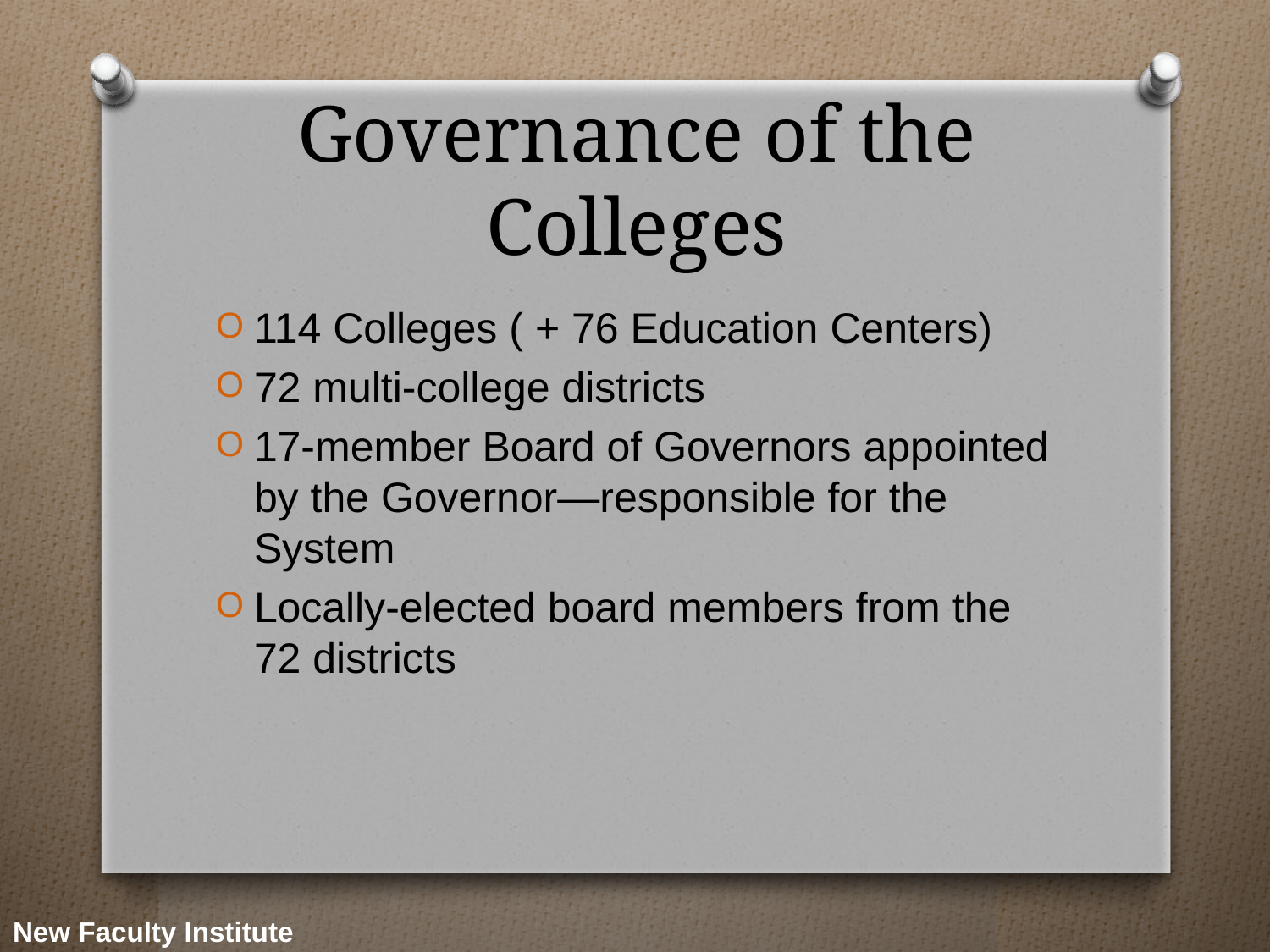

# Governance of the Colleges
114 Colleges ( + 76 Education Centers)
72 multi-college districts
17-member Board of Governors appointed by the Governor―responsible for the System
Locally-elected board members from the 72 districts

New Faculty Institute